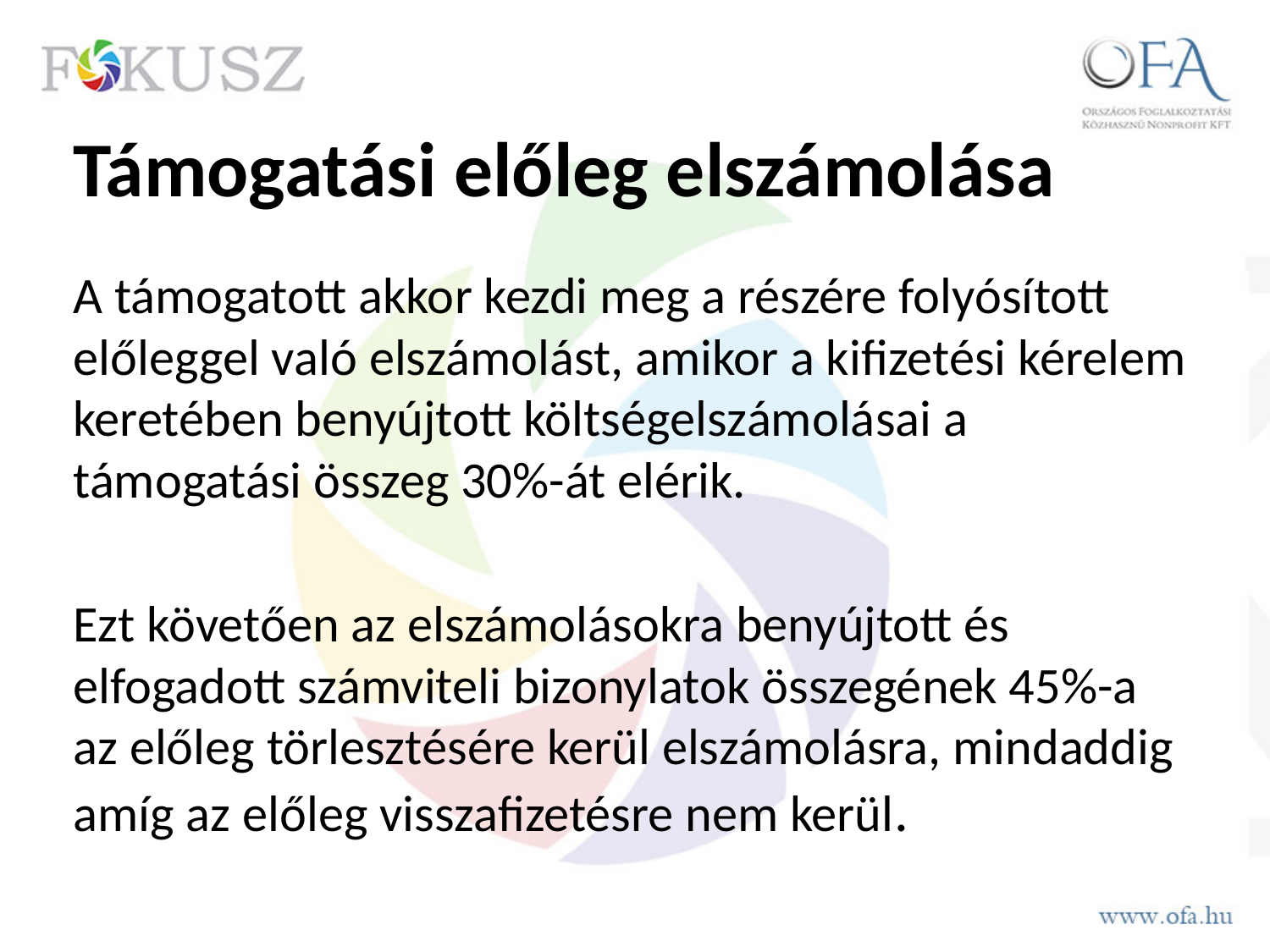

# Támogatási előleg elszámolása
A támogatott akkor kezdi meg a részére folyósított előleggel való elszámolást, amikor a kifizetési kérelem keretében benyújtott költségelszámolásai a támogatási összeg 30%-át elérik.

Ezt követően az elszámolásokra benyújtott és elfogadott számviteli bizonylatok összegének 45%-a az előleg törlesztésére kerül elszámolásra, mindaddig amíg az előleg visszafizetésre nem kerül.